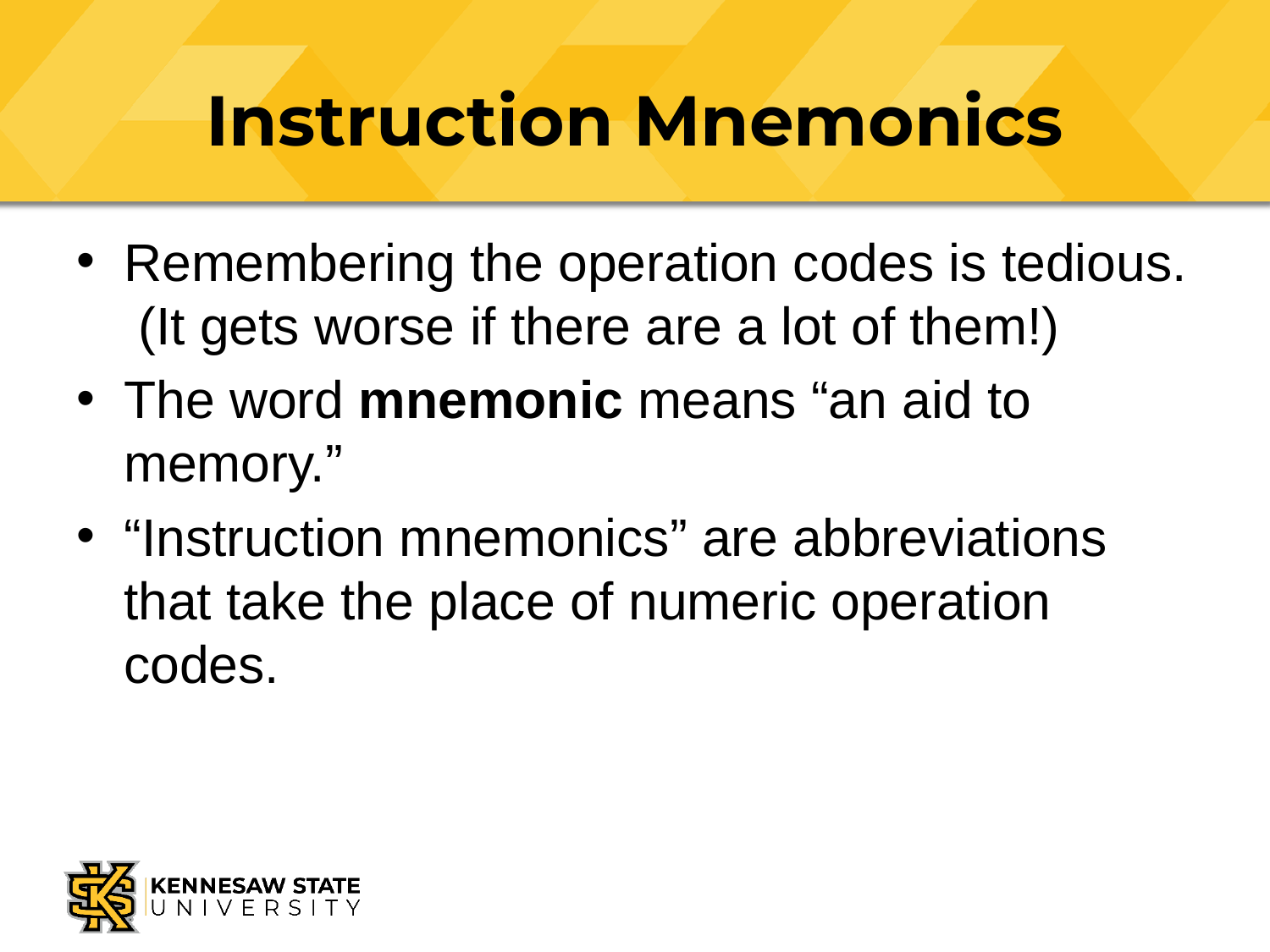

# Instruction Mnemonics
Remembering the operation codes is tedious.  (It gets worse if there are a lot of them!)
The word mnemonic means “an aid to memory.”
“Instruction mnemonics” are abbreviations that take the place of numeric operation codes.